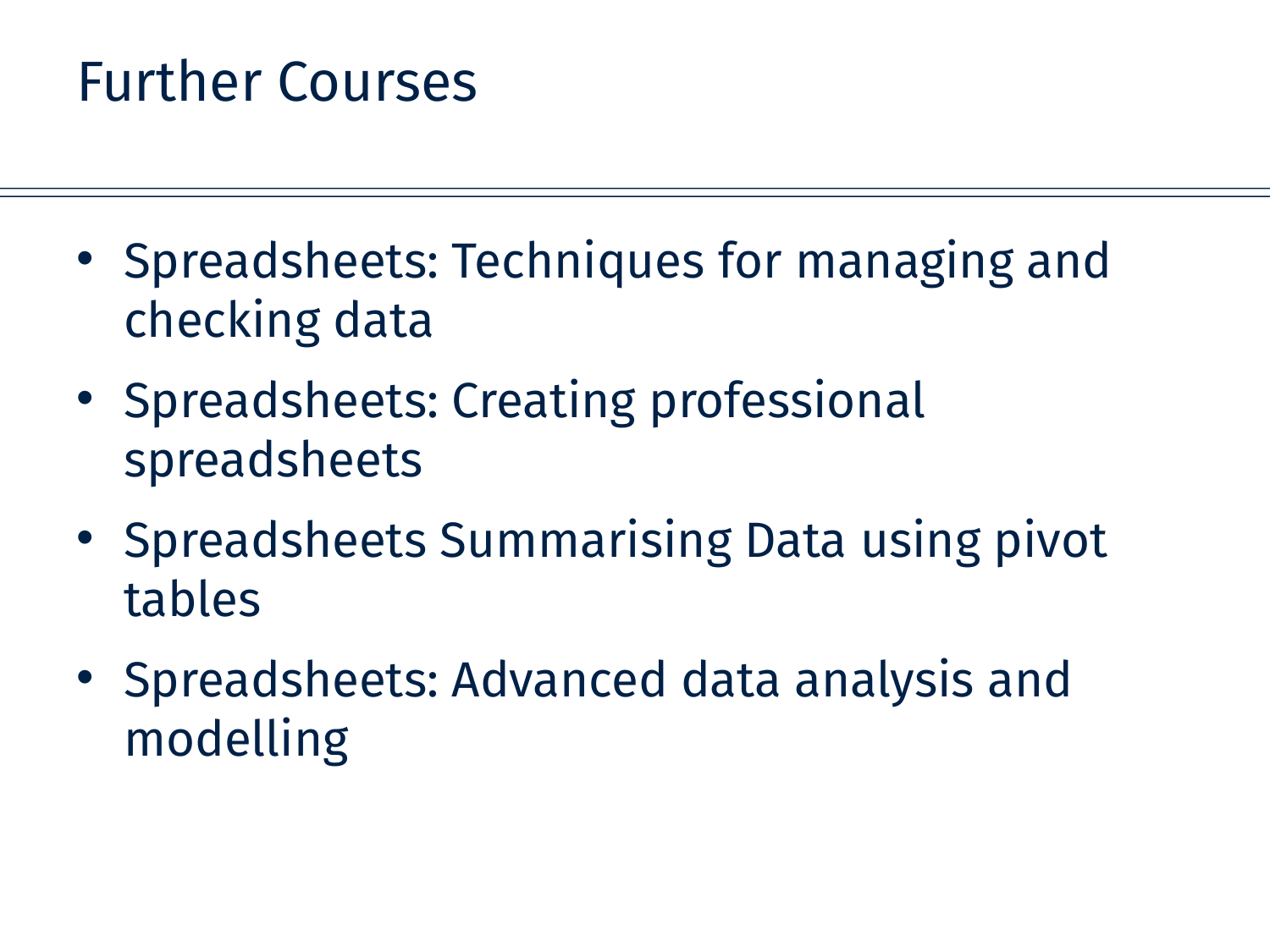

# Further Courses
Spreadsheets: Techniques for managing and checking data
Spreadsheets: Creating professional spreadsheets
Spreadsheets Summarising Data using pivot tables
Spreadsheets: Advanced data analysis and modelling